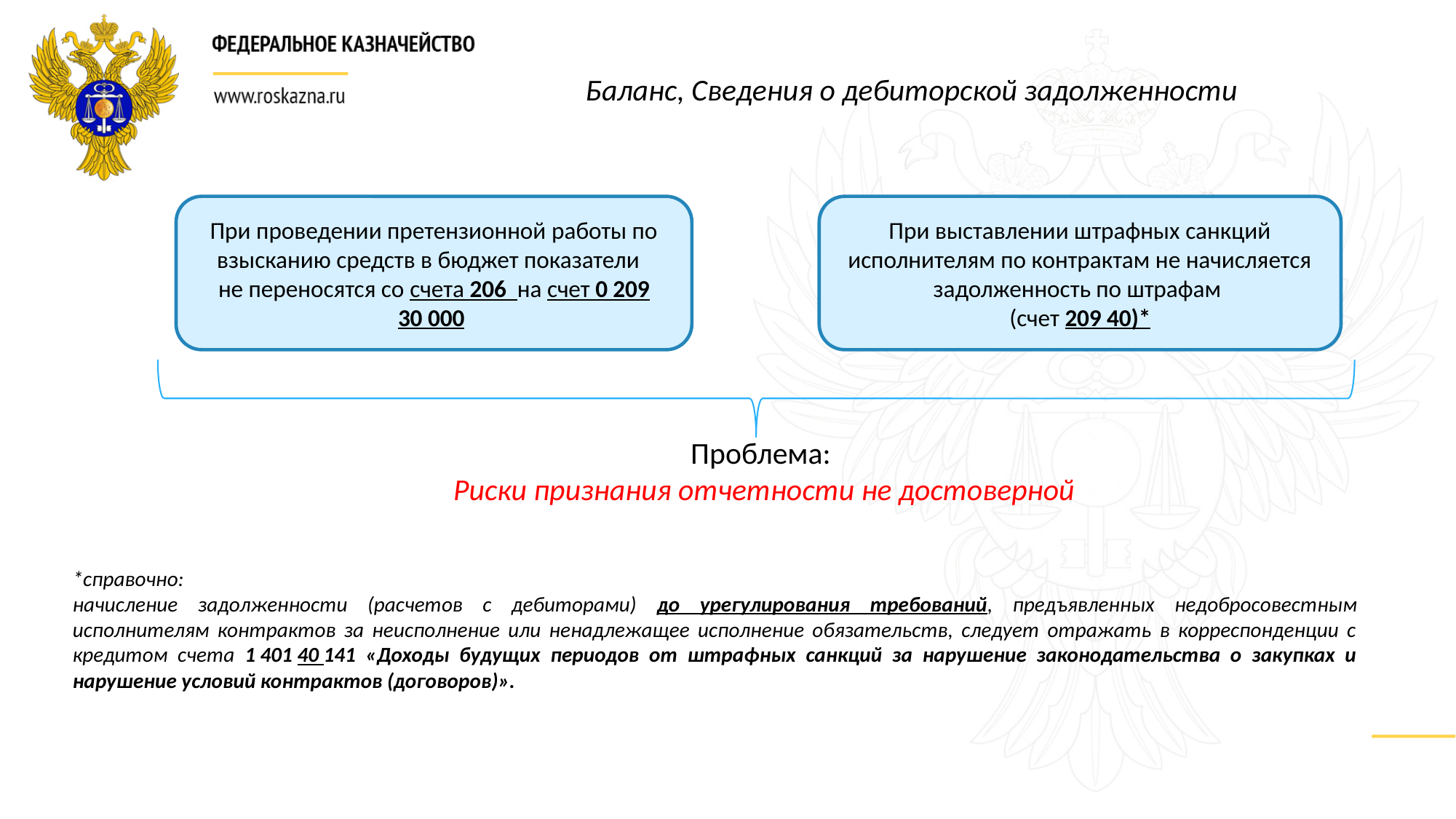

Баланс, Сведения о дебиторской задолженности
При проведении претензионной работы по взысканию средств в бюджет показатели
не переносятся со счета 206  на счет 0 209 30 000
При выставлении штрафных санкций исполнителям по контрактам не начисляется задолженность по штрафам
(счет 209 40)*
Проблема:
Риски признания отчетности не достоверной
*справочно:
начисление задолженности (расчетов с дебиторами) до урегулирования требований, предъявленных недобросовестным исполнителям контрактов за неисполнение или ненадлежащее исполнение обязательств, следует отражать в корреспонденции с кредитом счета 1 401 40 141 «Доходы будущих периодов от штрафных санкций за нарушение законодательства о закупках и нарушение условий контрактов (договоров)».